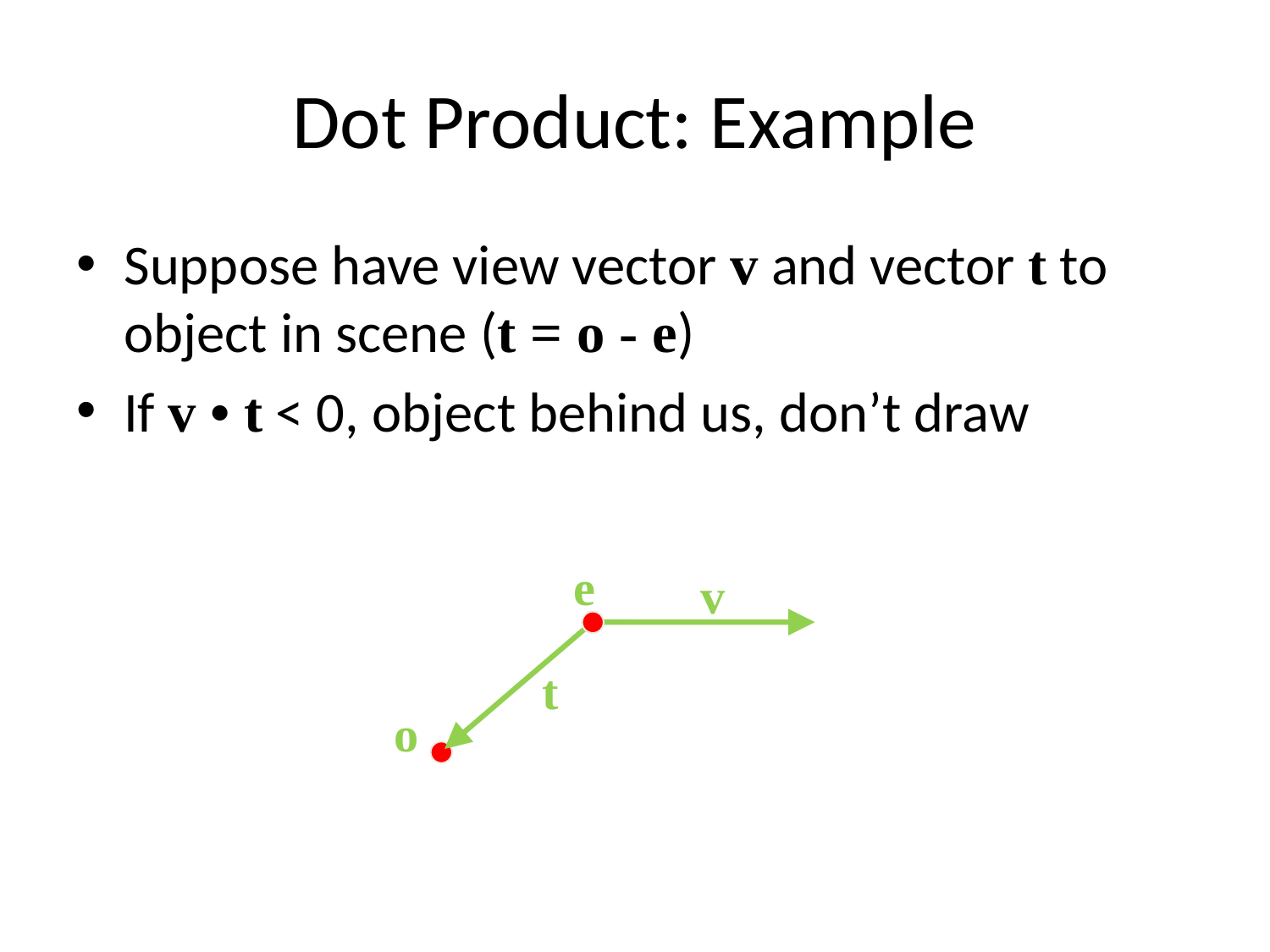

# Dot Product: Example
Suppose have view vector v and vector t to object in scene (t = o - e)
If v • t < 0, object behind us, don’t draw
e
v

t
o